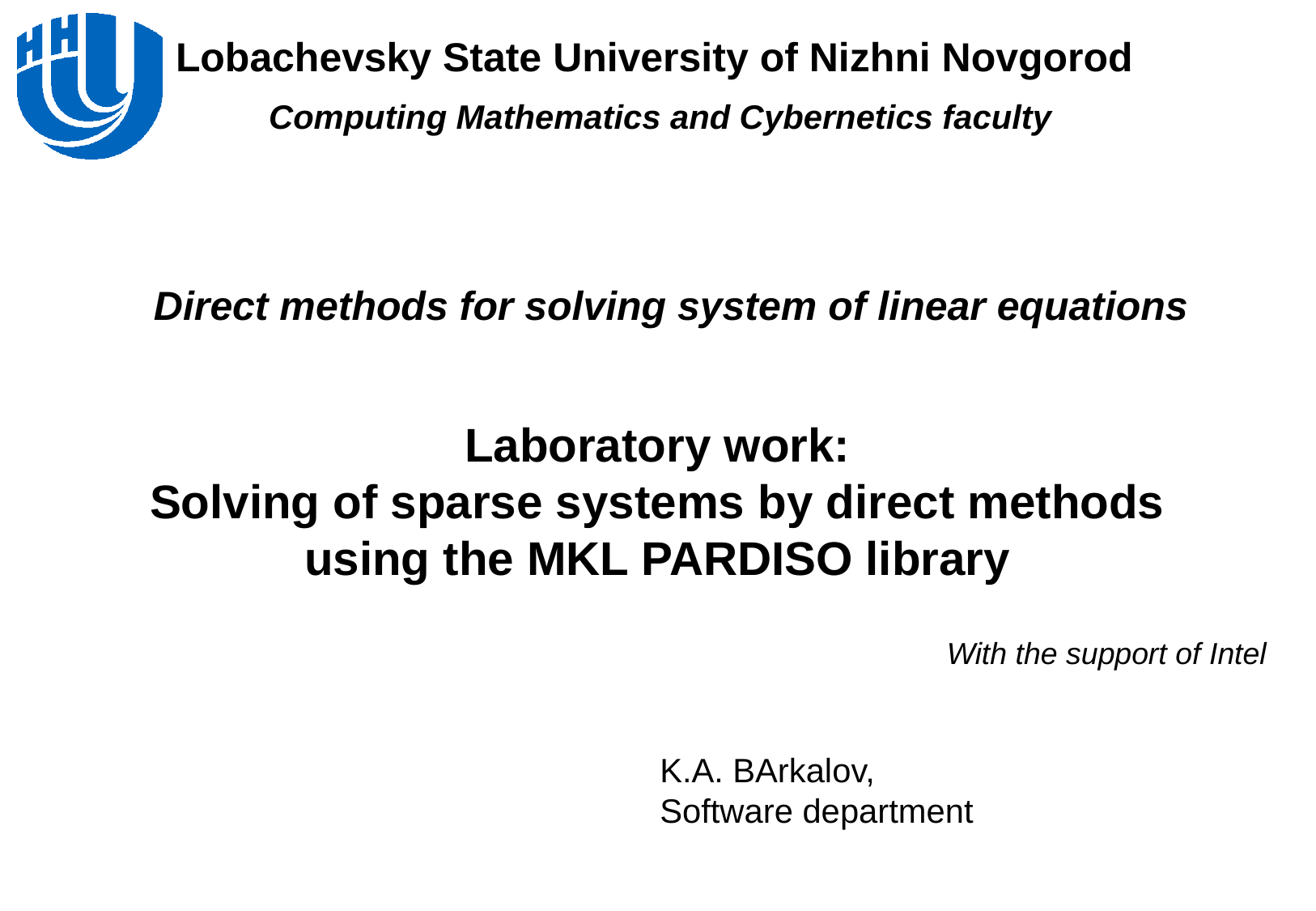

Direct methods for solving system of linear equations
Laboratory work:
Solving of sparse systems by direct methods using the MKL PARDISO library
With the support of Intel
K.A. BArkalov,
Software department